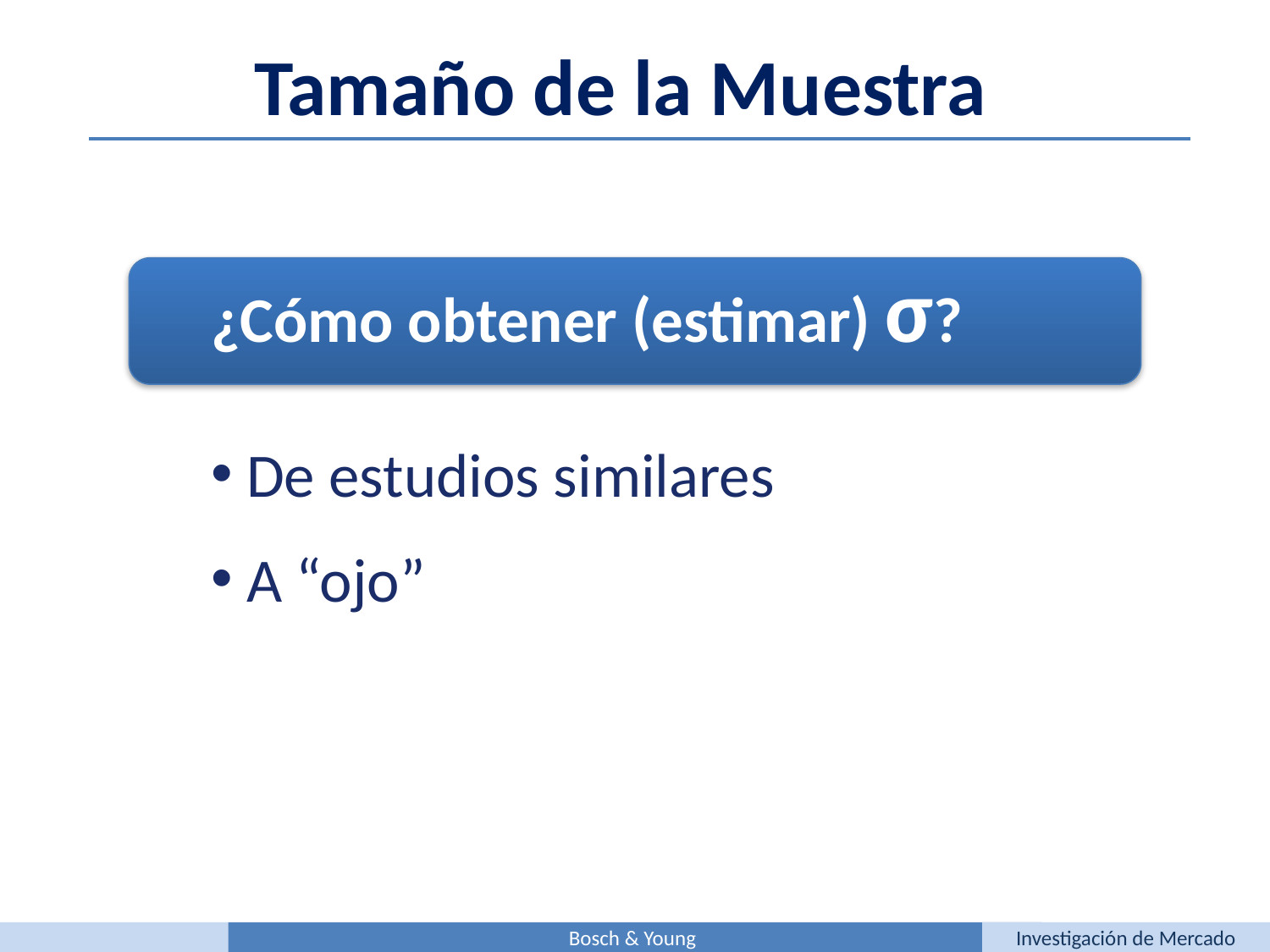

Tamaño de la Muestra
¿Cómo obtener (estimar) σ?

 De estudios similares
 A “ojo”

Bosch & Young
Investigación de Mercado